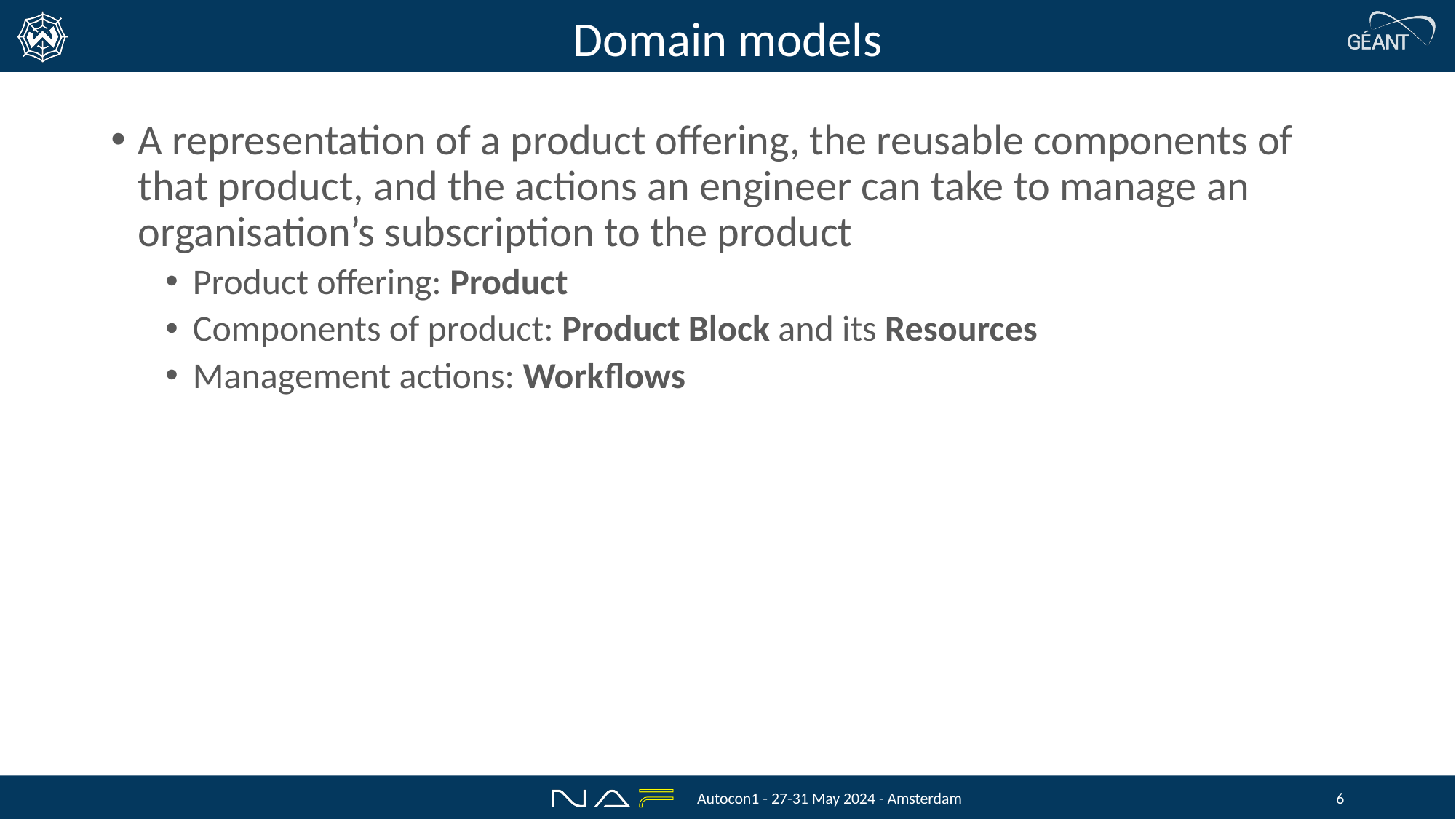

# Domain models
A representation of a product offering, the reusable components of that product, and the actions an engineer can take to manage an organisation’s subscription to the product
Product offering: Product
Components of product: Product Block and its Resources
Management actions: Workflows

Autocon1 - 27-31 May 2024 - Amsterdam
6